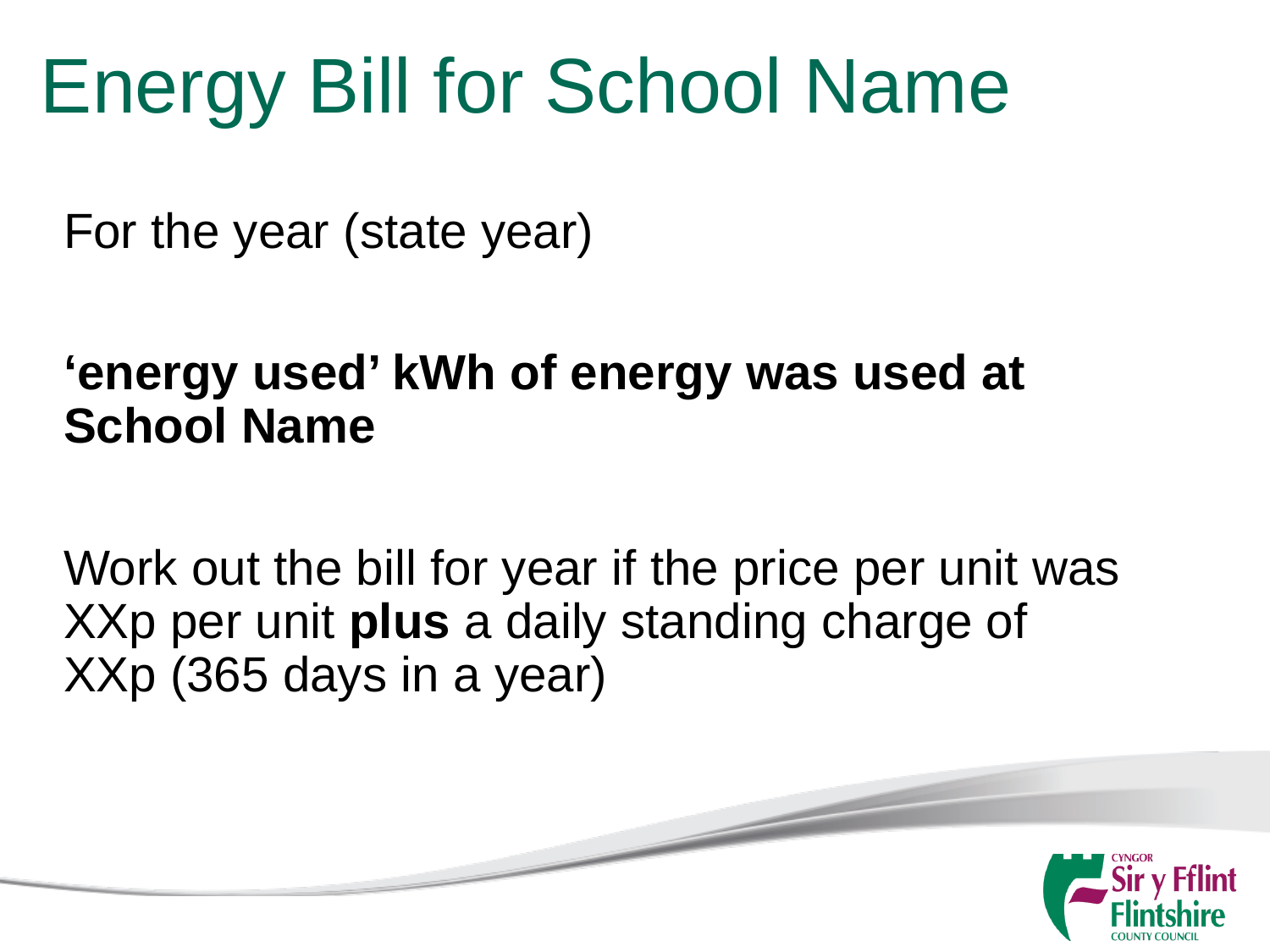

# Energy Bill for School Name
For the year (state year)

‘energy used’ kWh of energy was used at School Name

Work out the bill for year if the price per unit was XXp per unit plus a daily standing charge of XXp (365 days in a year)